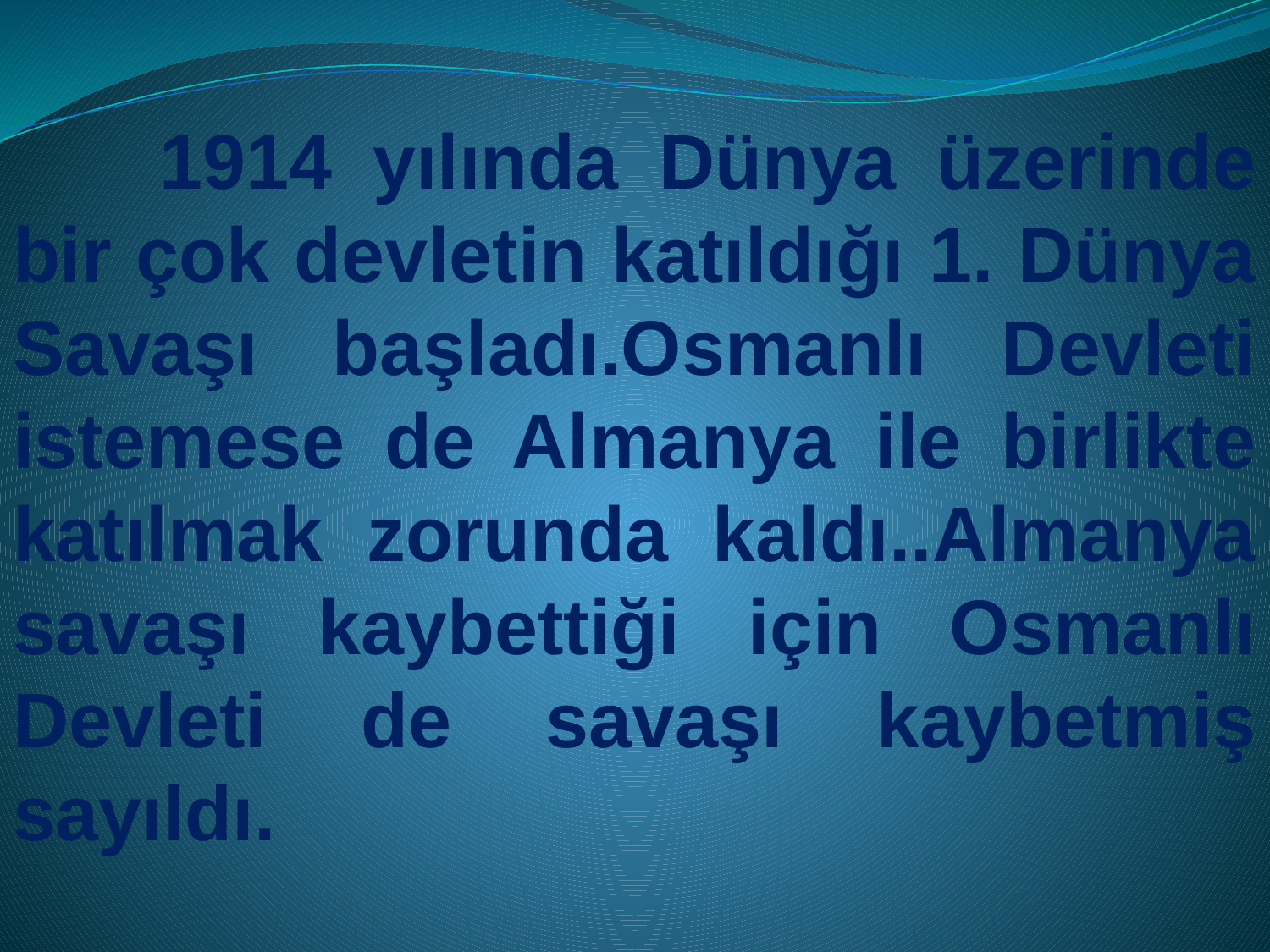

1914 yılında Dünya üzerinde bir çok devletin katıldığı 1. Dünya Savaşı başladı.Osmanlı Devleti istemese de Almanya ile birlikte katılmak zorunda kaldı..Almanya savaşı kaybettiği için Osmanlı Devleti de savaşı kaybetmiş sayıldı.